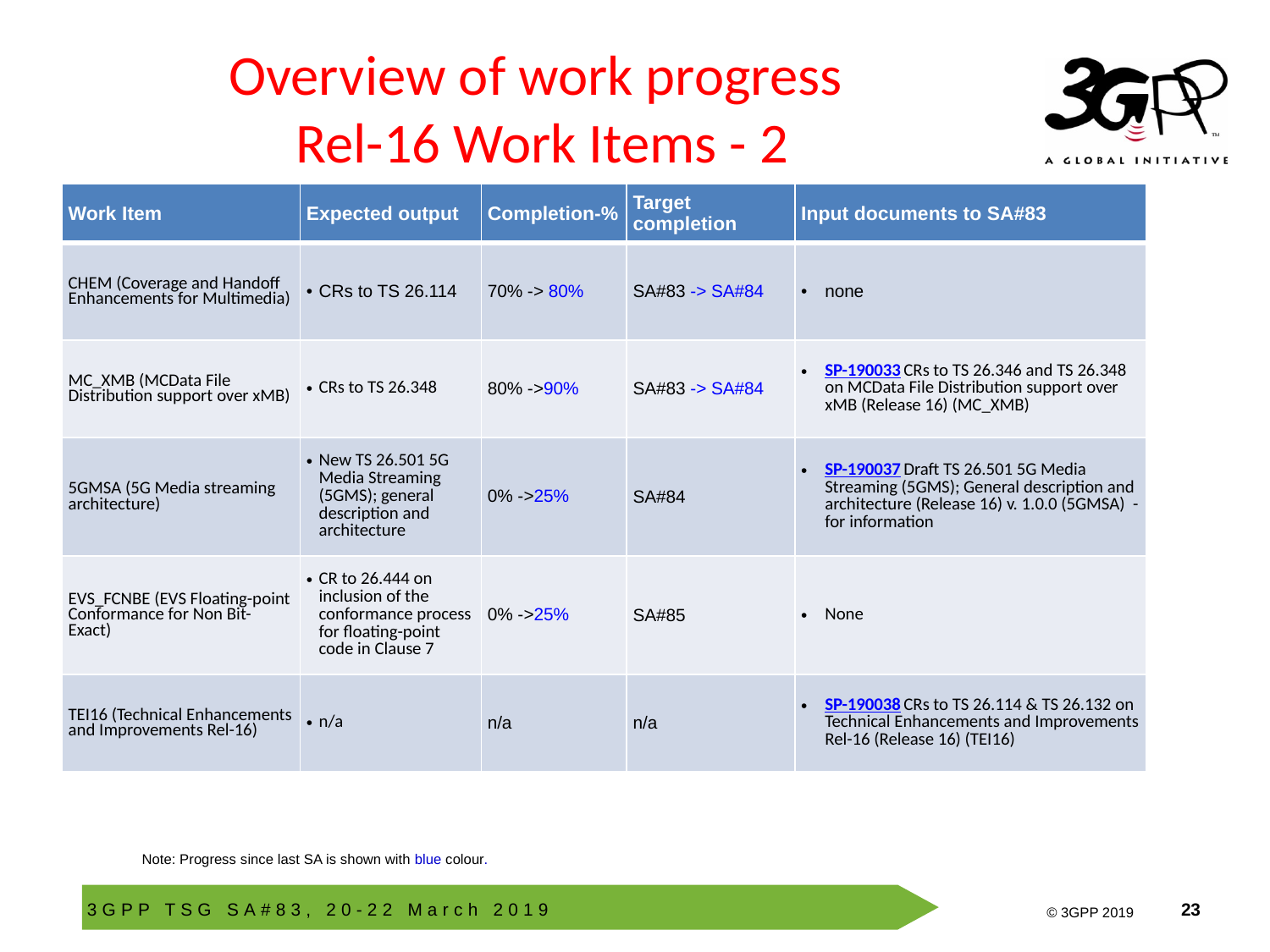

# Overview of work progress Rel-16 Work Items - 2
| Work Item | Expected output | Completion-% | Target completion | Input documents to SA#83 |
| --- | --- | --- | --- | --- |
| CHEM (Coverage and Handoff Enhancements for Multimedia) | CRs to TS 26.114 | 70% -> 80% | SA#83 -> SA#84 | none |
| MC\_XMB (MCData File Distribution support over xMB) | CRs to TS 26.348 | 80% ->90% | SA#83 -> SA#84 | SP-190033 CRs to TS 26.346 and TS 26.348 on MCData File Distribution support over xMB (Release 16) (MC\_XMB) |
| 5GMSA (5G Media streaming architecture) | New TS 26.501 5G Media Streaming (5GMS); general description and architecture | 0% ->25% | SA#84 | SP-190037 Draft TS 26.501 5G Media Streaming (5GMS); General description and architecture (Release 16) v. 1.0.0 (5GMSA) - for information |
| EVS\_FCNBE (EVS Floating-point Conformance for Non Bit-Exact) | CR to 26.444 on inclusion of the conformance process for floating-point code in Clause 7 | 0% ->25% | SA#85 | None |
| TEI16 (Technical Enhancements and Improvements Rel-16) | n/a | n/a | n/a | SP-190038 CRs to TS 26.114 & TS 26.132 on Technical Enhancements and Improvements Rel-16 (Release 16) (TEI16) |

Note: Progress since last SA is shown with blue colour.